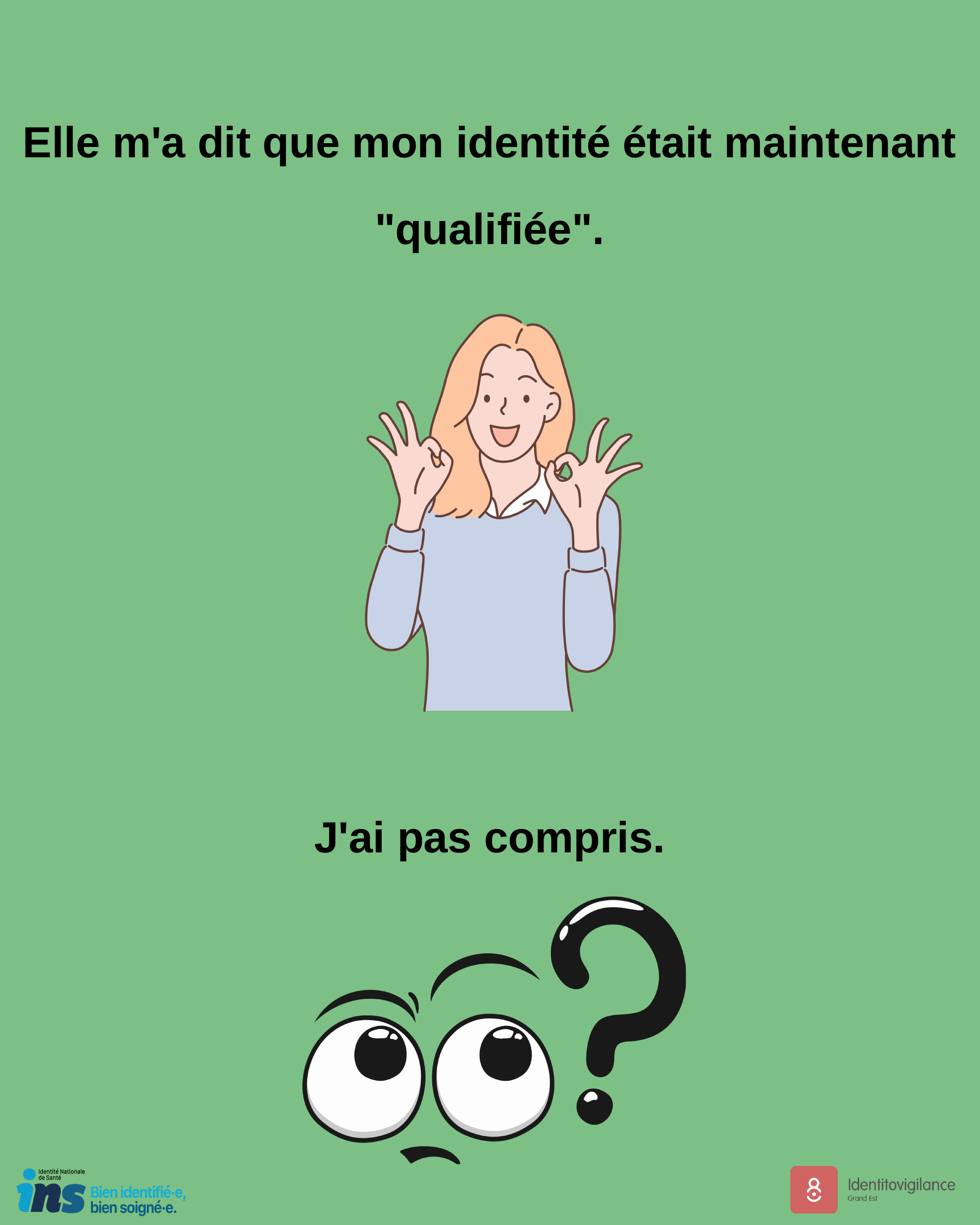

Elle m'a dit que mon identité était maintenant "qualifiée".

 J'ai pas compris.